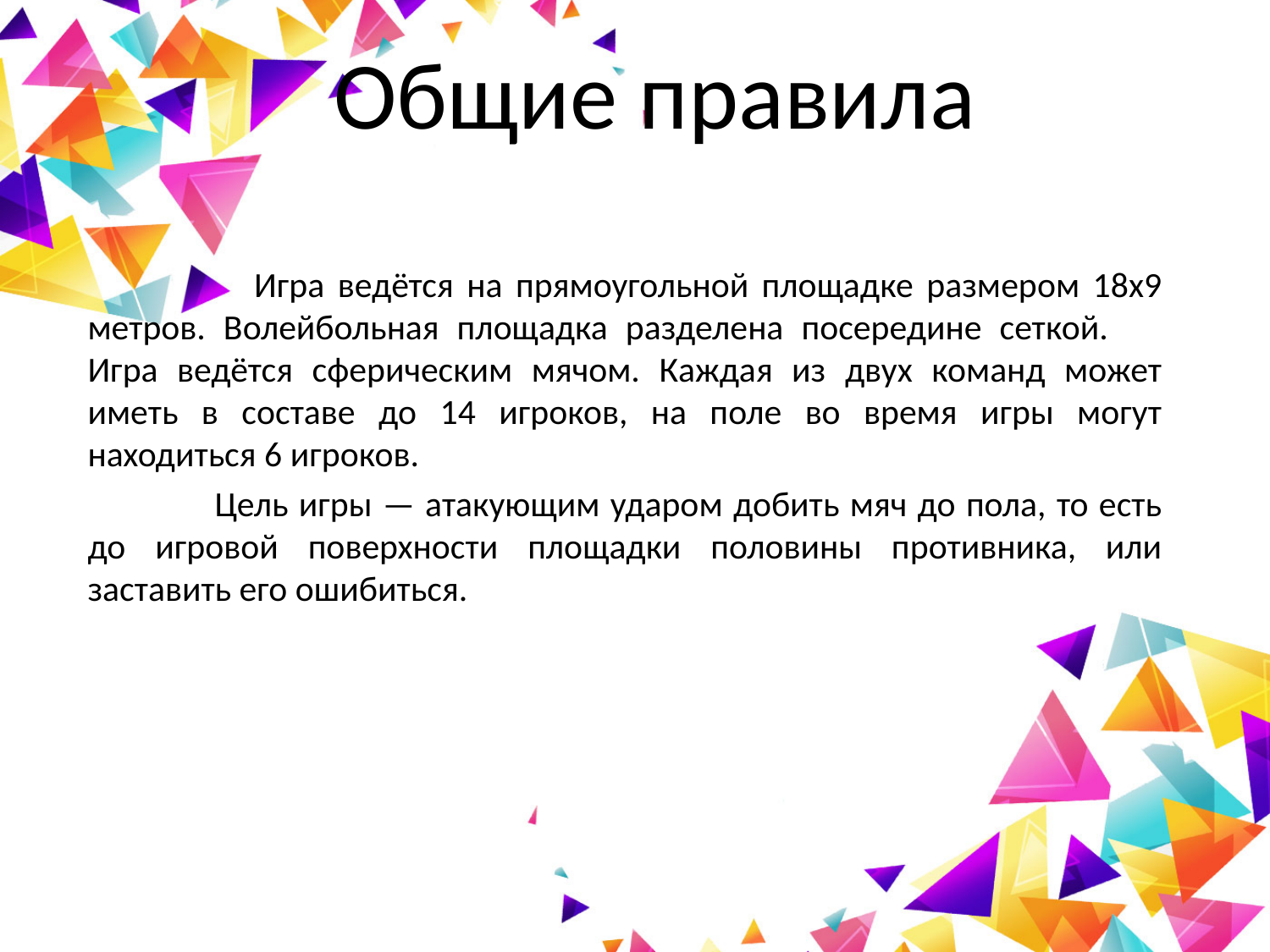

# Общие правила
	   Игра ведётся на прямоугольной площадке размером 18х9 метров. Волейбольная площадка разделена посередине сеткой. 	Игра ведётся сферическим мячом. Каждая из двух команд может иметь в составе до 14 игроков, на поле во время игры могут находиться 6 игроков.
	Цель игры — атакующим ударом добить мяч до пола, то есть до игровой поверхности площадки половины противника, или заставить его ошибиться.